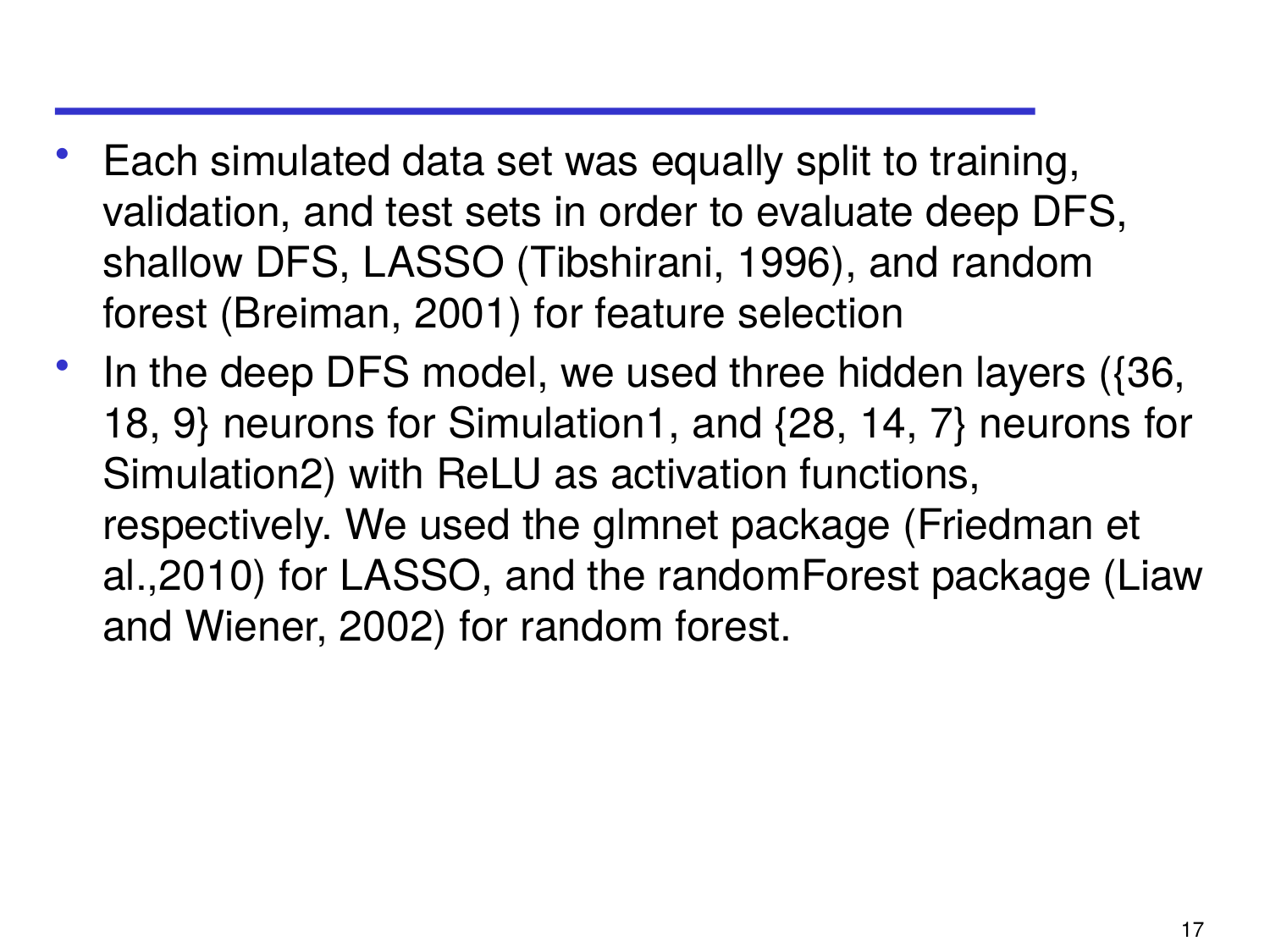

#
Each simulated data set was equally split to training, validation, and test sets in order to evaluate deep DFS, shallow DFS, LASSO (Tibshirani, 1996), and random forest (Breiman, 2001) for feature selection
In the deep DFS model, we used three hidden layers ({36, 18, 9} neurons for Simulation1, and {28, 14, 7} neurons for Simulation2) with ReLU as activation functions, respectively. We used the glmnet package (Friedman et al.,2010) for LASSO, and the randomForest package (Liaw and Wiener, 2002) for random forest.
17